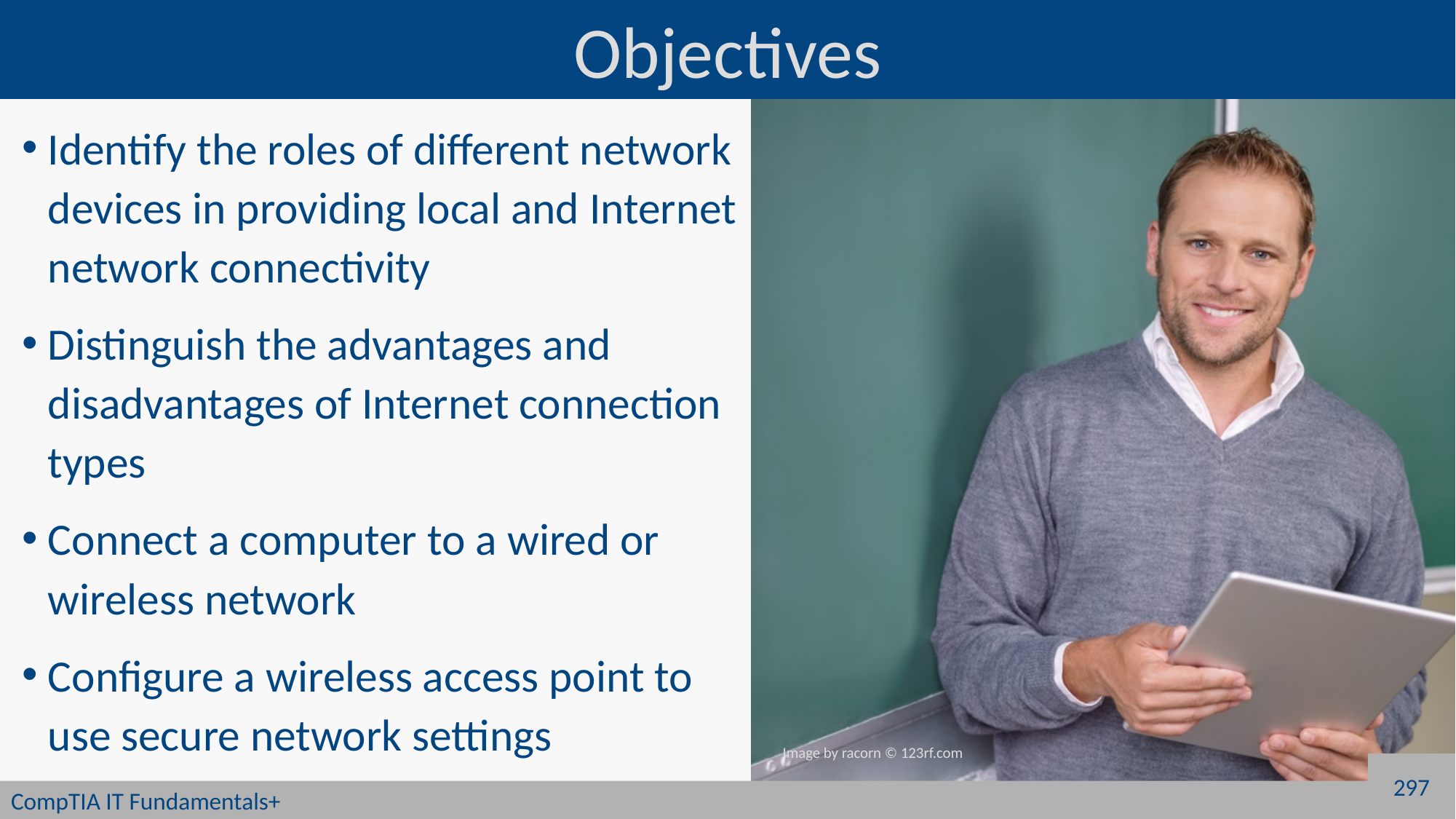

Identify the roles of different network devices in providing local and Internet network connectivity
Distinguish the advantages and disadvantages of Internet connection types
Connect a computer to a wired or wireless network
Configure a wireless access point to use secure network settings
297
CompTIA IT Fundamentals+